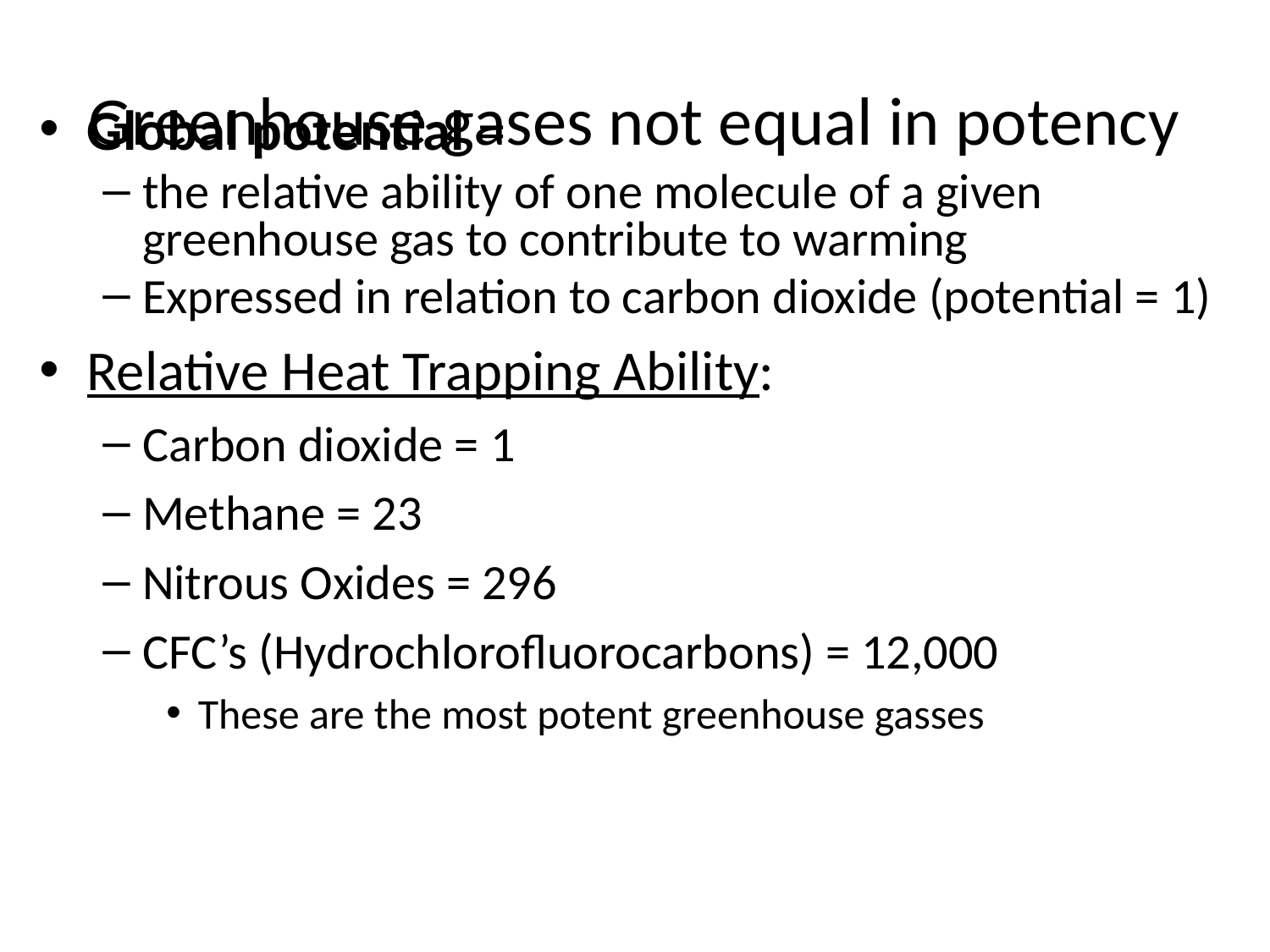

# Greenhouse gases not equal in potency
Global potential =
the relative ability of one molecule of a given greenhouse gas to contribute to warming
Expressed in relation to carbon dioxide (potential = 1)
Relative Heat Trapping Ability:
Carbon dioxide = 1
Methane = 23
Nitrous Oxides = 296
CFC’s (Hydrochlorofluorocarbons) = 12,000
These are the most potent greenhouse gasses